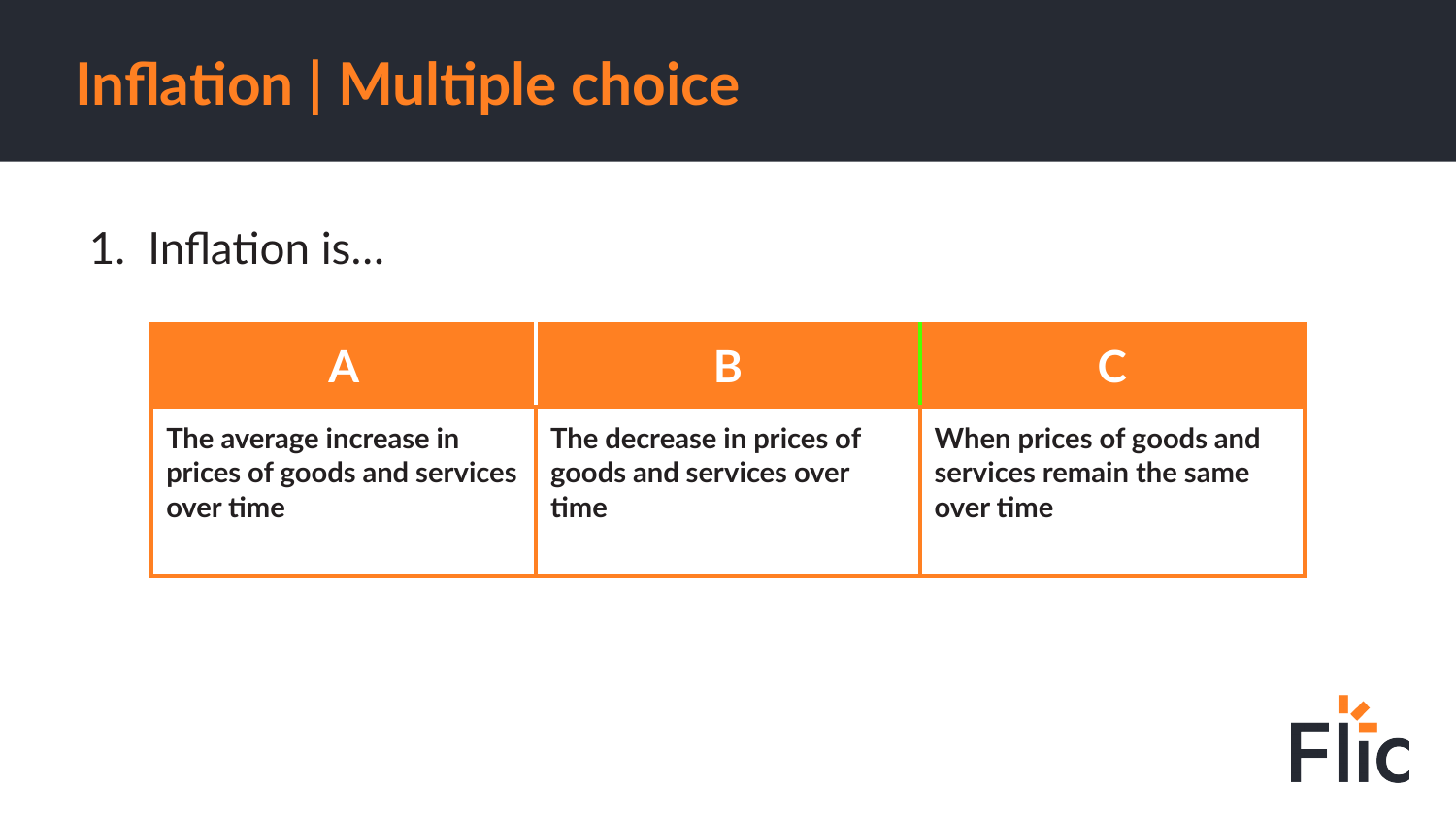

Inflation | Multiple choice
Inflation is…

| A | B | C |
| --- | --- | --- |
| The average increase in prices of goods and services over time | The decrease in prices of goods and services over time | When prices of goods and services remain the same over time |